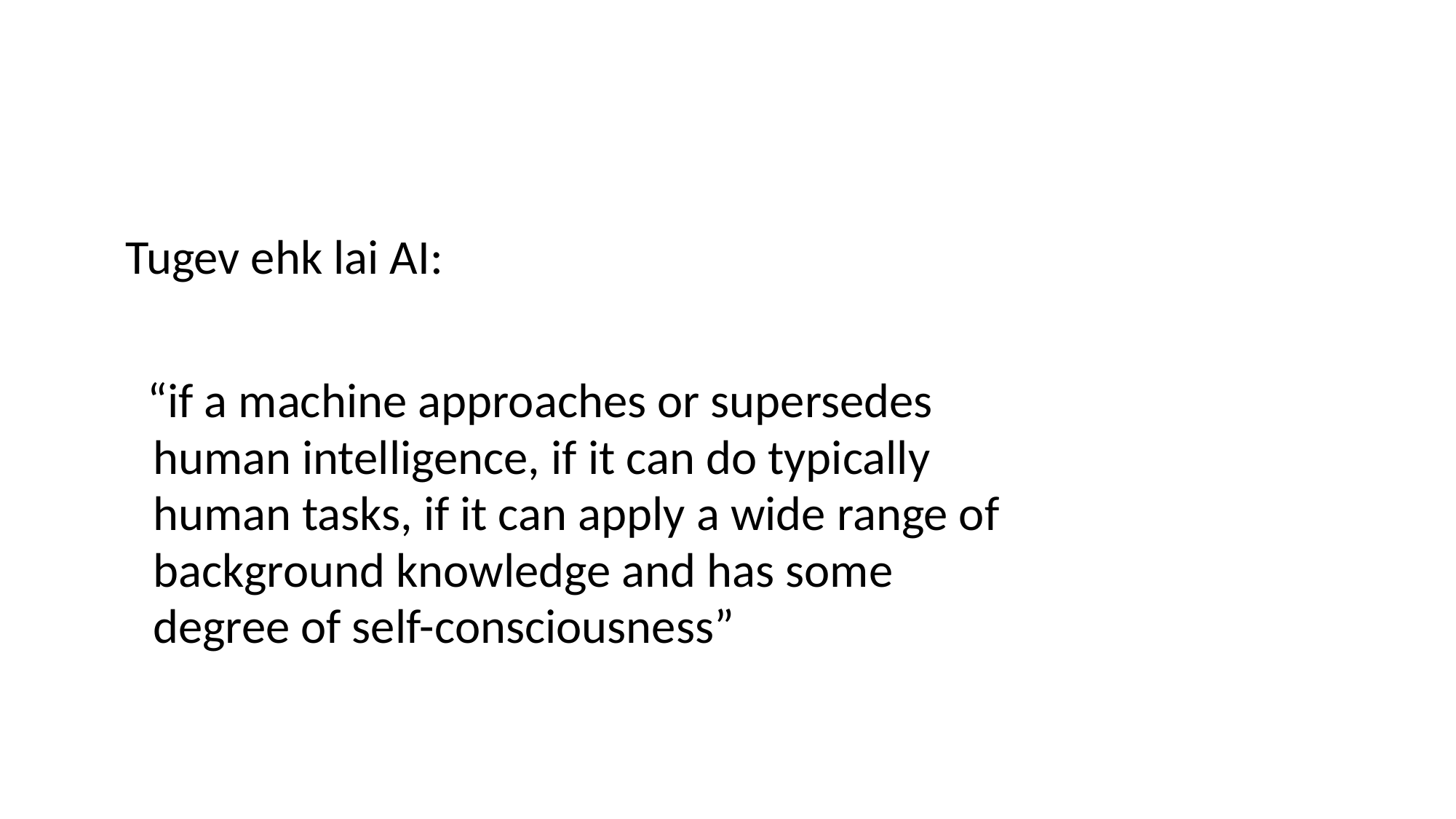

#

Tugev ehk lai AI:

  “if a machine approaches or supersedes human intelligence, if it can do typically human tasks, if it can apply a wide range of background knowledge and has some degree of self-consciousness”